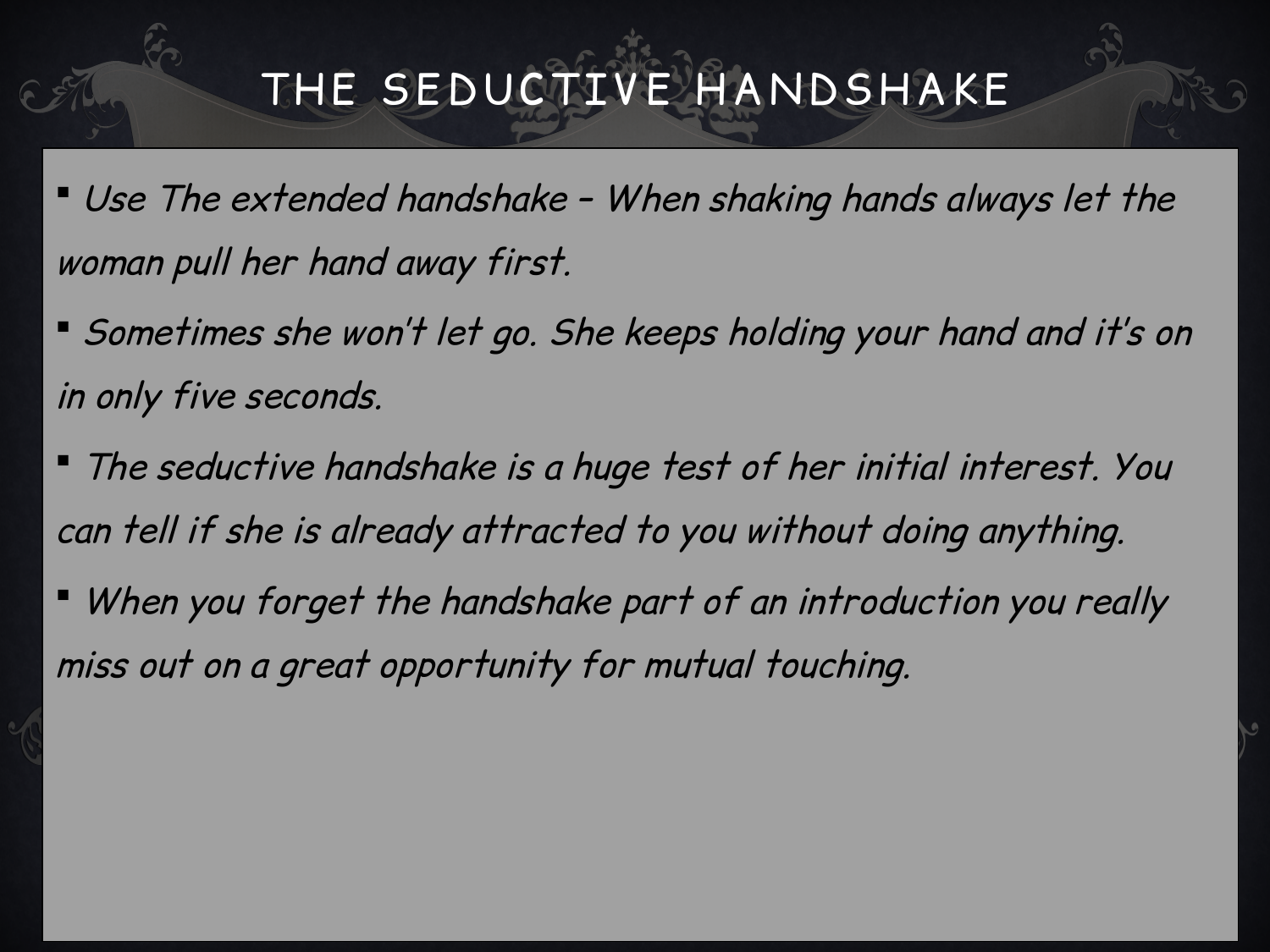

# The Seductive Handshake
 Use The extended handshake – When shaking hands always let the woman pull her hand away first.
 Sometimes she won’t let go. She keeps holding your hand and it’s on in only five seconds.
 The seductive handshake is a huge test of her initial interest. You can tell if she is already attracted to you without doing anything.
 When you forget the handshake part of an introduction you really miss out on a great opportunity for mutual touching.